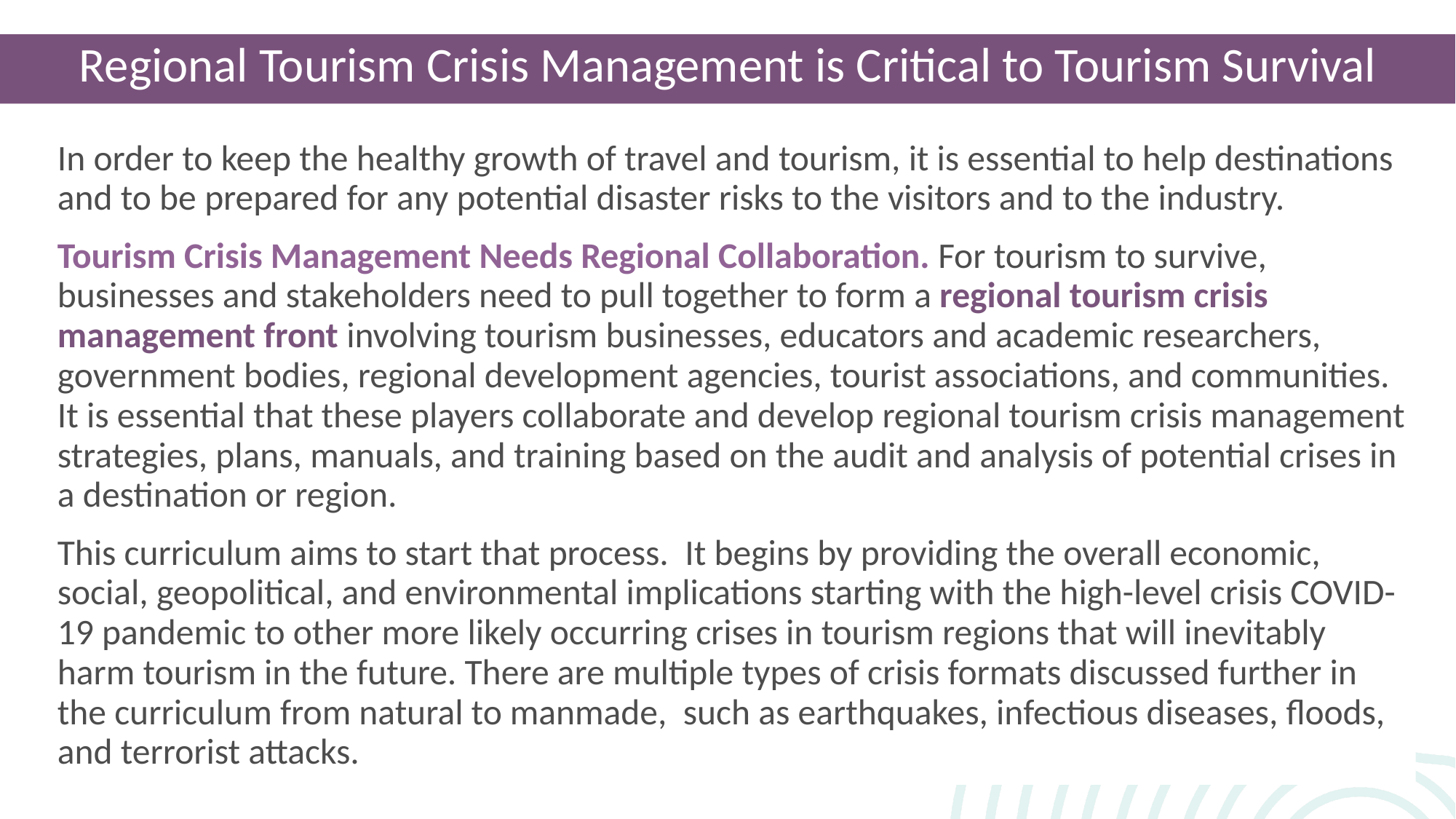

Regional Tourism Crisis Management is Critical to Tourism Survival
In order to keep the healthy growth of travel and tourism, it is essential to help destinations and to be prepared for any potential disaster risks to the visitors and to the industry.
Tourism Crisis Management Needs Regional Collaboration. For tourism to survive, businesses and stakeholders need to pull together to form a regional tourism crisis management front involving tourism businesses, educators and academic researchers, government bodies, regional development agencies, tourist associations, and communities. It is essential that these players collaborate and develop regional tourism crisis management strategies, plans, manuals, and training based on the audit and analysis of potential crises in a destination or region.
This curriculum aims to start that process.  It begins by providing the overall economic, social, geopolitical, and environmental implications starting with the high-level crisis COVID-19 pandemic to other more likely occurring crises in tourism regions that will inevitably harm tourism in the future. There are multiple types of crisis formats discussed further in the curriculum from natural to manmade,  such as earthquakes, infectious diseases, floods, and terrorist attacks.